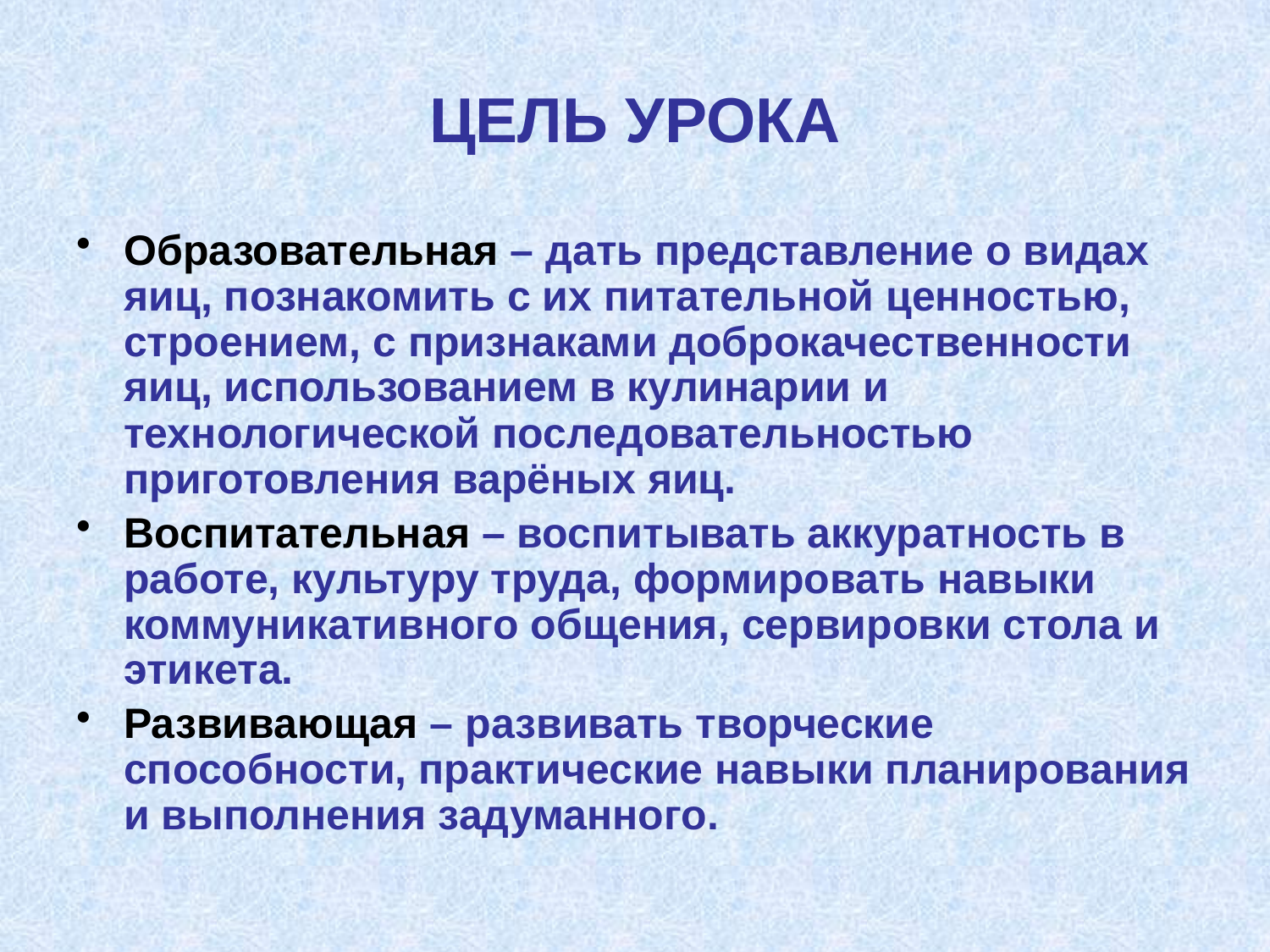

# ЦЕЛЬ УРОКА
Образовательная – дать представление о видах яиц, познакомить с их питательной ценностью, строением, с признаками доброкачественности яиц, использованием в кулинарии и технологической последовательностью приготовления варёных яиц.
Воспитательная – воспитывать аккуратность в работе, культуру труда, формировать навыки коммуникативного общения, сервировки стола и этикета.
Развивающая – развивать творческие способности, практические навыки планирования и выполнения задуманного.